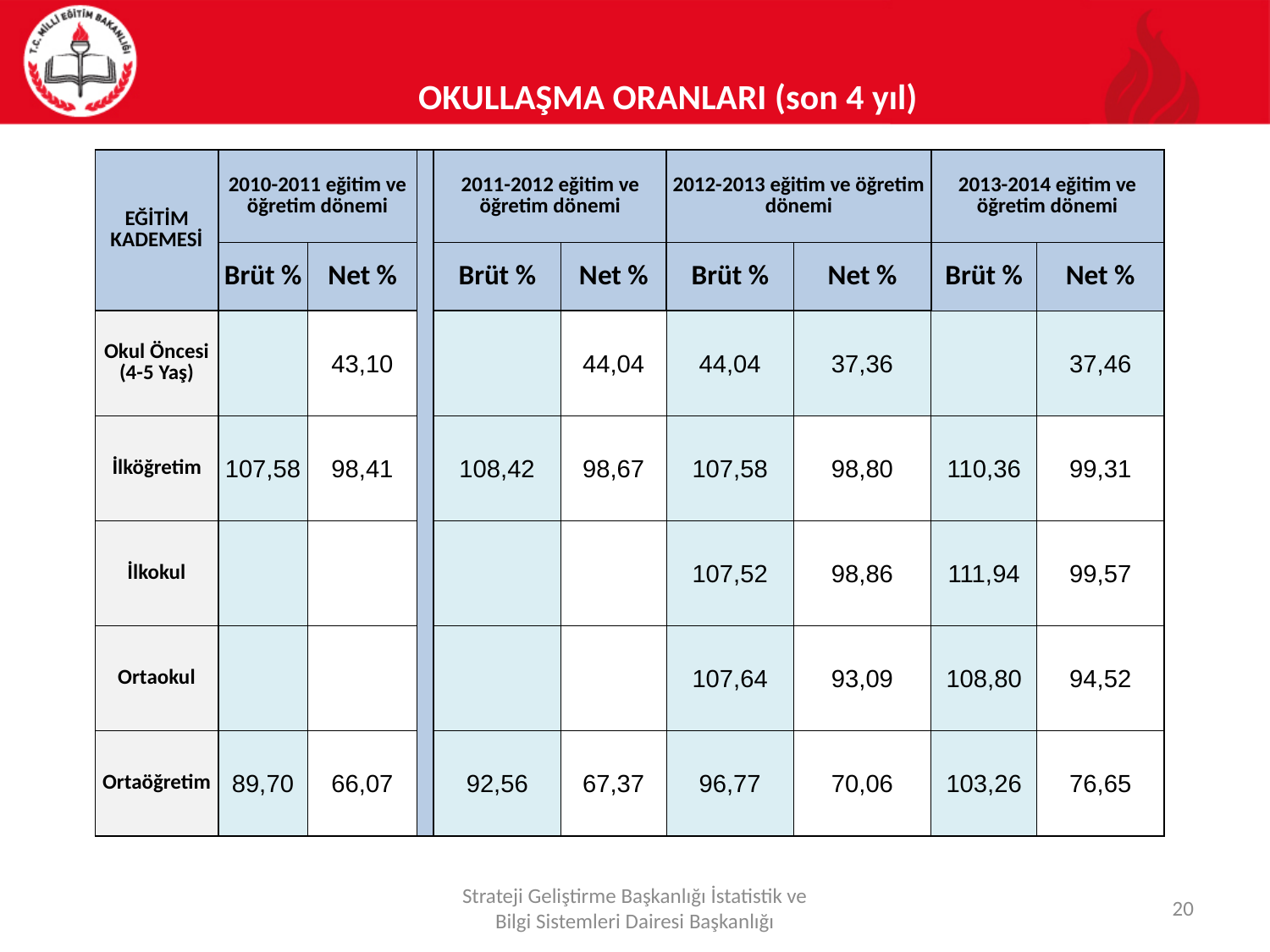

|  |  |  | OKULLAŞMA ORANLARI (son 4 yıl) |  |  |  |  |  |  |  |  |  |
| --- | --- | --- | --- | --- | --- | --- | --- | --- | --- | --- | --- | --- |
|  |  |  |  |  |  |  |  |  |  |  |  |  |
| EĞİTİM KADEMESİ | 2010-2011 eğitim ve öğretim dönemi |  |  | 2011-2012 eğitim ve öğretim dönemi |  |  | 2012-2013 eğitim ve öğretim dönemi |  |  | 2013-2014 eğitim ve öğretim dönemi |  |  |
|  | Brüt % | Net % |  | Brüt % | Net % |  | Brüt % | Net % |  | Brüt % | Net % |  |
| Okul Öncesi (4-5 Yaş) |  | 43,10 |  |  | 44,04 |  | 44,04 | 37,36 |  |  | 37,46 |  |
| İlköğretim | 107,58 | 98,41 |  | 108,42 | 98,67 |  | 107,58 | 98,80 |  | 110,36 | 99,31 |  |
| İlkokul |  |  |  |  |  |  | 107,52 | 98,86 |  | 111,94 | 99,57 |  |
| Ortaokul |  |  |  |  |  |  | 107,64 | 93,09 |  | 108,80 | 94,52 |  |
| Ortaöğretim | 89,70 | 66,07 |  | 92,56 | 67,37 |  | 96,77 | 70,06 |  | 103,26 | 76,65 |  |
Strateji Geliştirme Başkanlığı İstatistik ve Bilgi Sistemleri Dairesi Başkanlığı
20